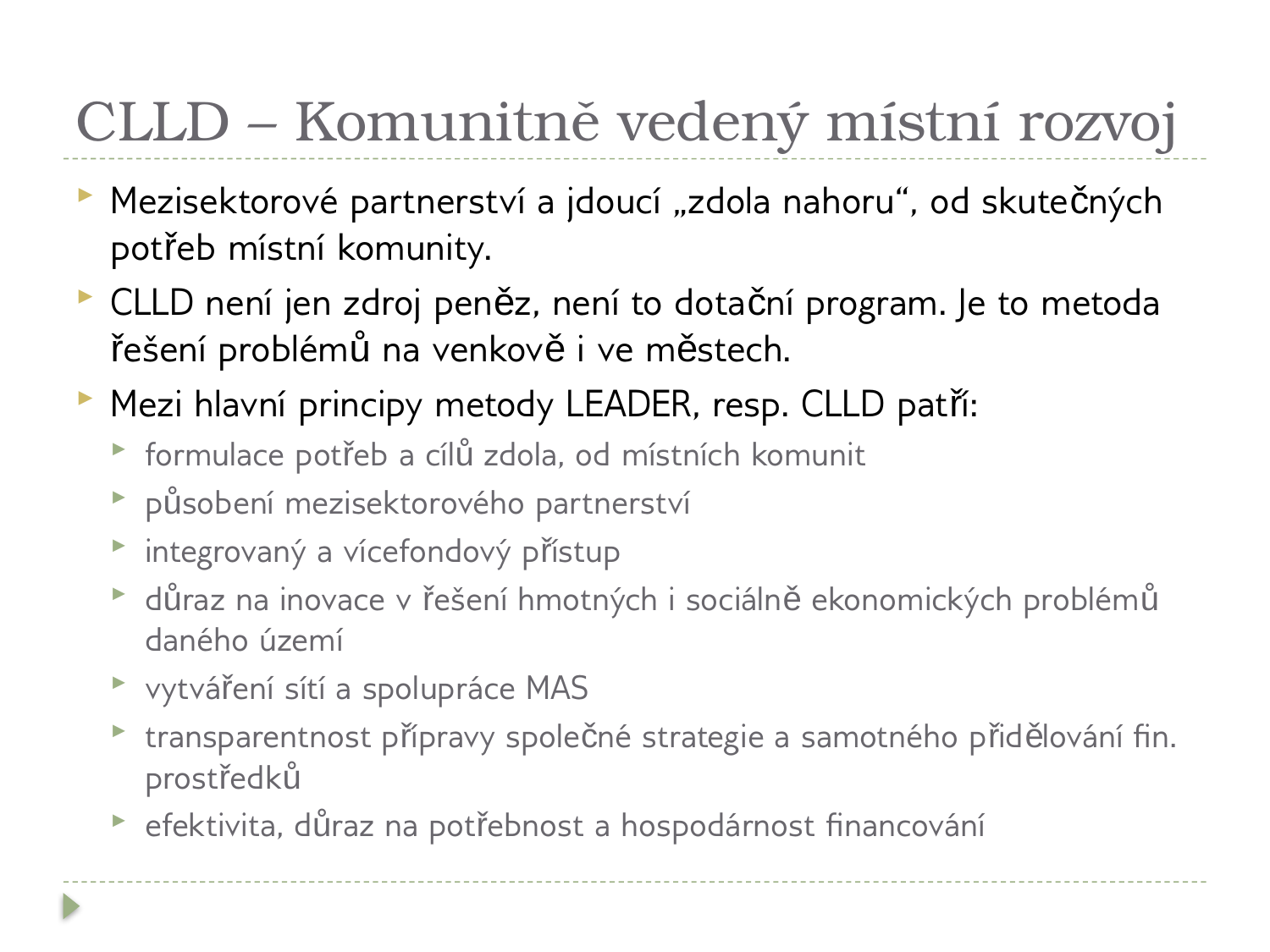

# CLLD – Komunitně vedený místní rozvoj
Mezisektorové partnerství a jdoucí „zdola nahoru“, od skutečných potřeb místní komunity.
CLLD není jen zdroj peněz, není to dotační program. Je to metoda řešení problémů na venkově i ve městech.
Mezi hlavní principy metody LEADER, resp. CLLD patří:
formulace potřeb a cílů zdola, od místních komunit
působení mezisektorového partnerství
integrovaný a vícefondový přístup
důraz na inovace v řešení hmotných i sociálně ekonomických problémů daného území
vytváření sítí a spolupráce MAS
transparentnost přípravy společné strategie a samotného přidělování fin. prostředků
efektivita, důraz na potřebnost a hospodárnost financování